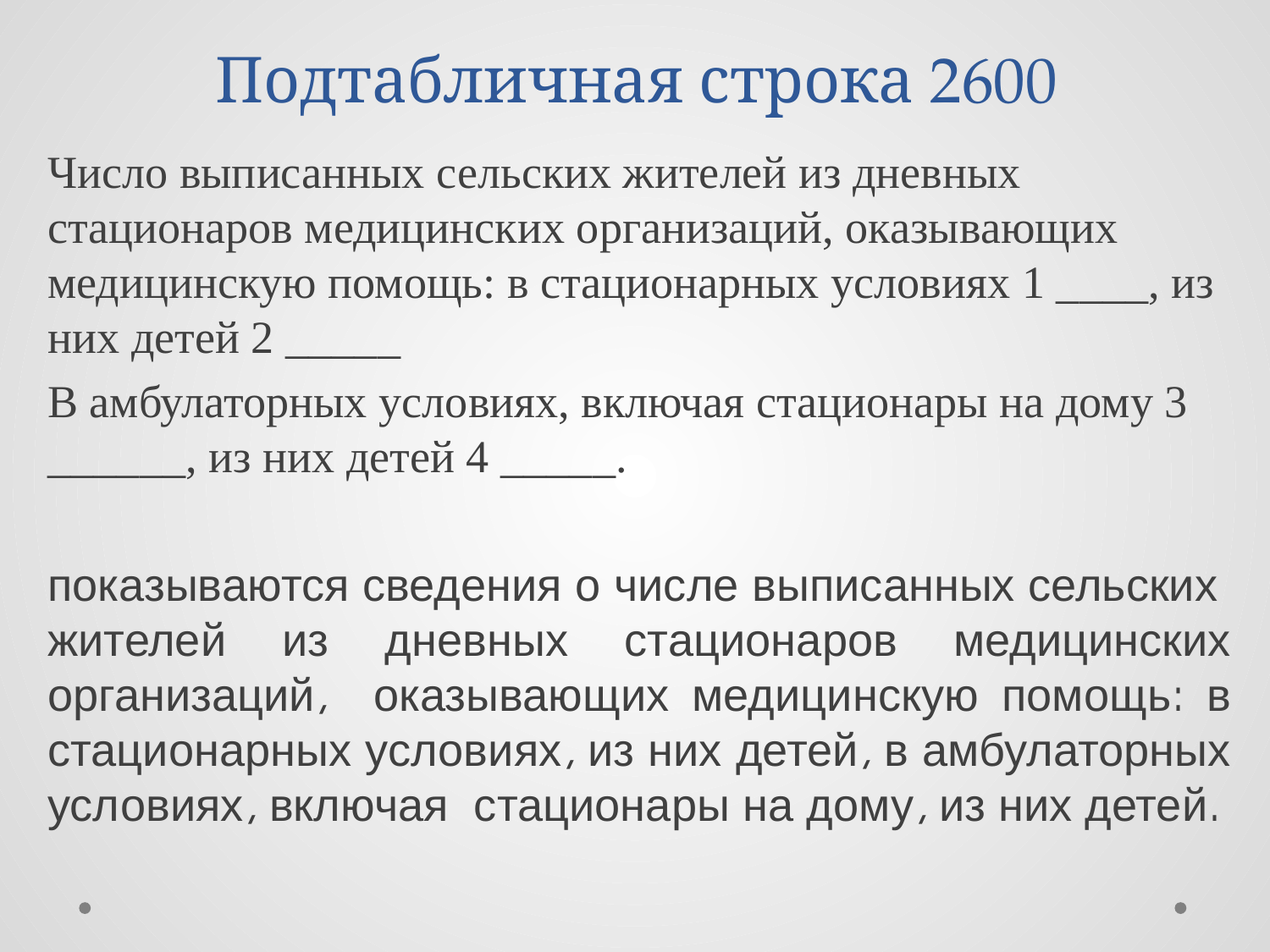

# Подтабличная строка 2600
Число выписанных сельских жителей из дневных стационаров медицинских организаций, оказывающих медицинскую помощь: в стационарных условиях 1 ____, из них детей 2 _____
В амбулаторных условиях, включая стационары на дому 3 ______, из них детей 4 _____.

показываются сведения о числе выписанных сельских  жителей из дневных стационаров медицинских организаций,  оказывающих медицинскую помощь: в стационарных условиях, из них детей, в амбулаторных условиях, включая  стационары на дому, из них детей.